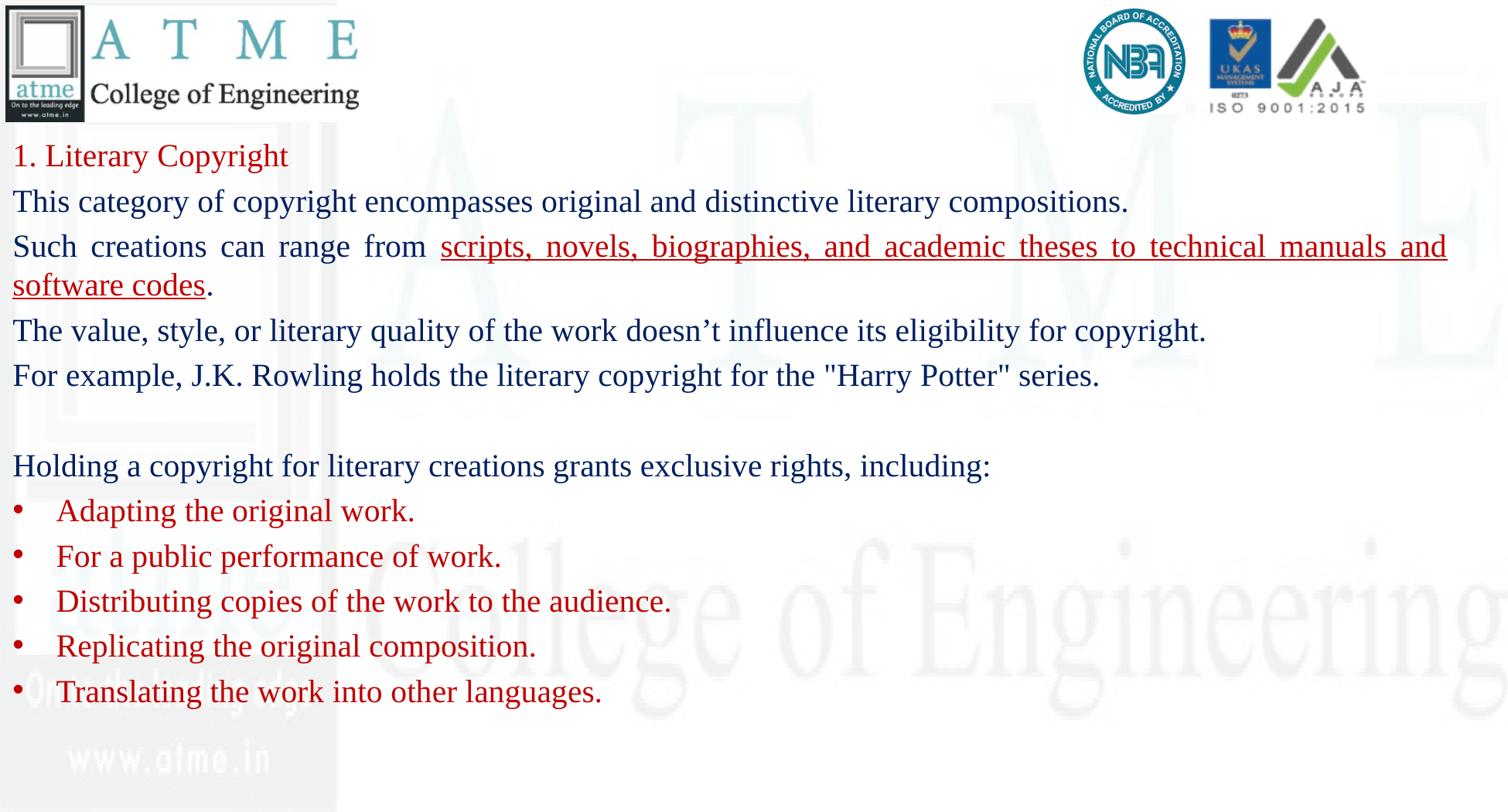

#
1. Literary Copyright
This category of copyright encompasses original and distinctive literary compositions.
Such creations can range from scripts, novels, biographies, and academic theses to technical manuals and software codes.
The value, style, or literary quality of the work doesn’t influence its eligibility for copyright.
For example, J.K. Rowling holds the literary copyright for the "Harry Potter" series.

Holding a copyright for literary creations grants exclusive rights, including:
Adapting the original work.
For a public performance of work.
Distributing copies of the work to the audience.
Replicating the original composition.
Translating the work into other languages.